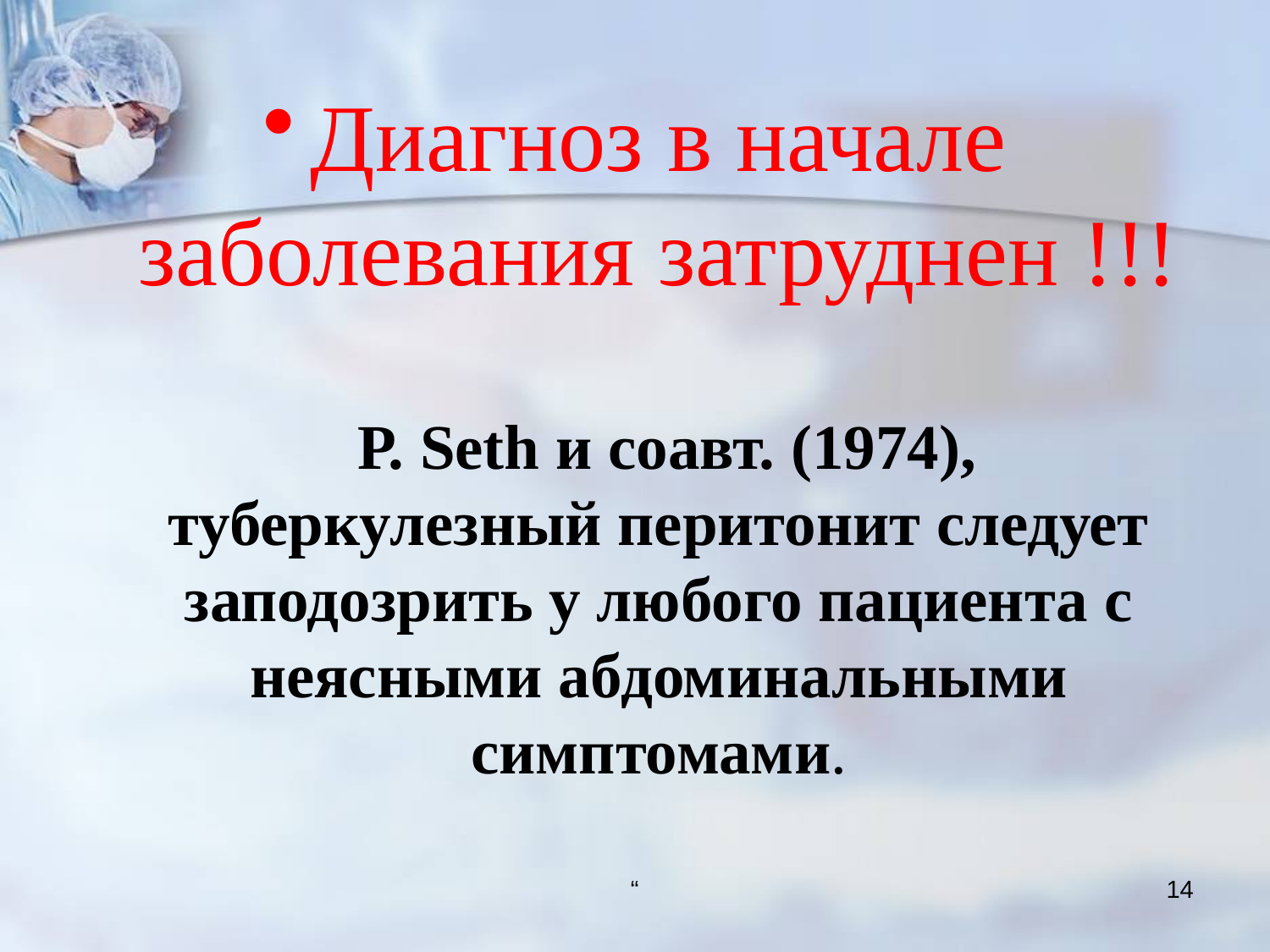

#
Диагноз в начале заболевания затруднен !!!

    Р. Seth и соавт. (1974), туберкулезный перитонит следует заподозрить у любого пациента с неясными абдоминальными симптомами.

“
14